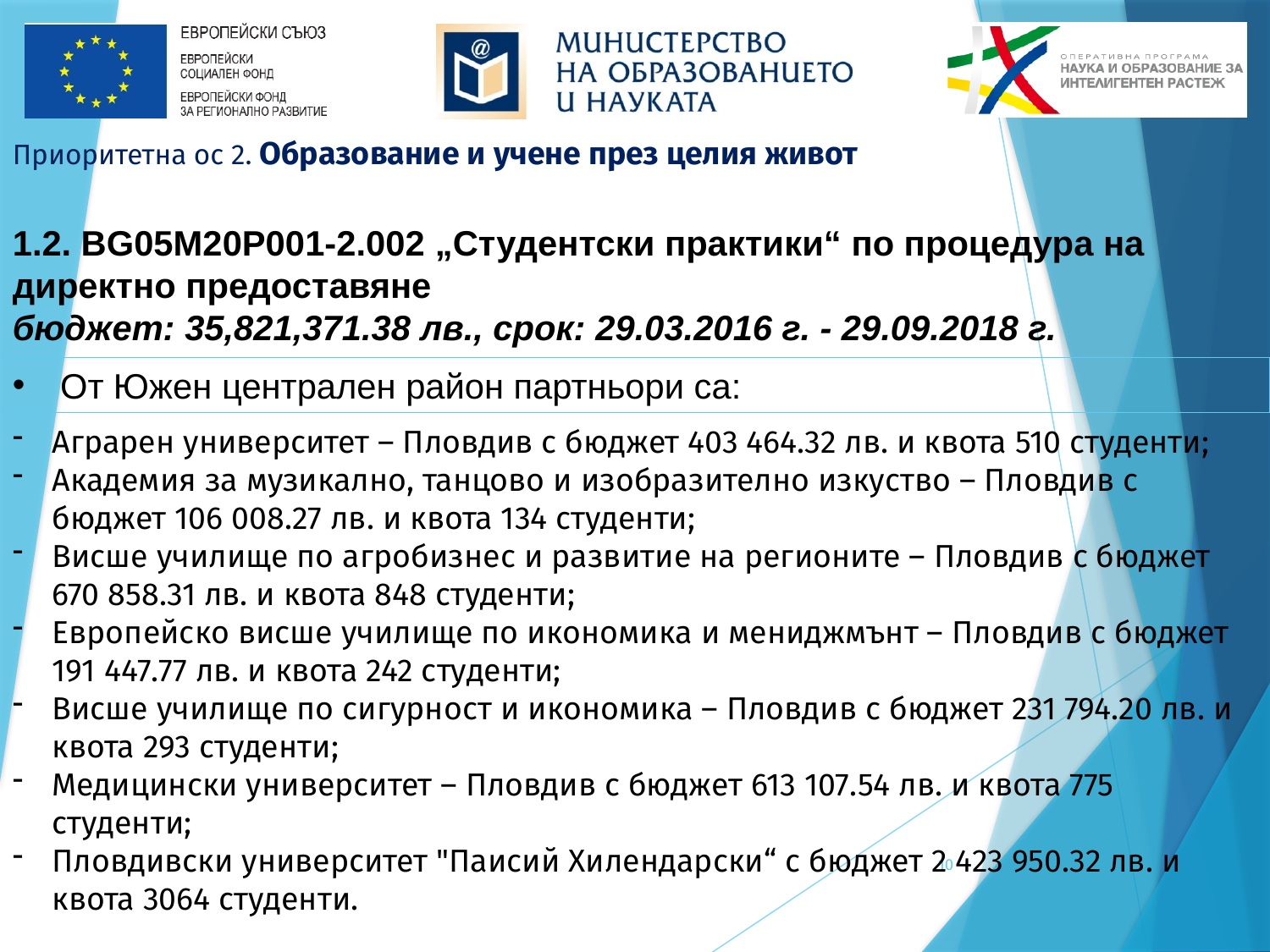

Приоритетна ос 2. Образование и учене през целия живот
1.2. BG05M20P001-2.002 „Студентски практики“ по процедура на директно предоставяне
бюджет: 35,821,371.38 лв., срок: 29.03.2016 г. - 29.09.2018 г.
От Южен централен район партньори са:
Аграрен университет – Пловдив с бюджет 403 464.32 лв. и квота 510 студенти;
Академия за музикално, танцово и изобразително изкуство – Пловдив с бюджет 106 008.27 лв. и квота 134 студенти;
Висше училище по агробизнес и развитие на регионите – Пловдив с бюджет 670 858.31 лв. и квота 848 студенти;
Европейско висше училище по икономика и мениджмънт – Пловдив с бюджет 191 447.77 лв. и квота 242 студенти;
Висше училище по сигурност и икономика – Пловдив с бюджет 231 794.20 лв. и квота 293 студенти;
Медицински университет – Пловдив с бюджет 613 107.54 лв. и квота 775 студенти;
Пловдивски университет "Паисий Хилендарски“ с бюджет 2 423 950.32 лв. и квота 3064 студенти.
10